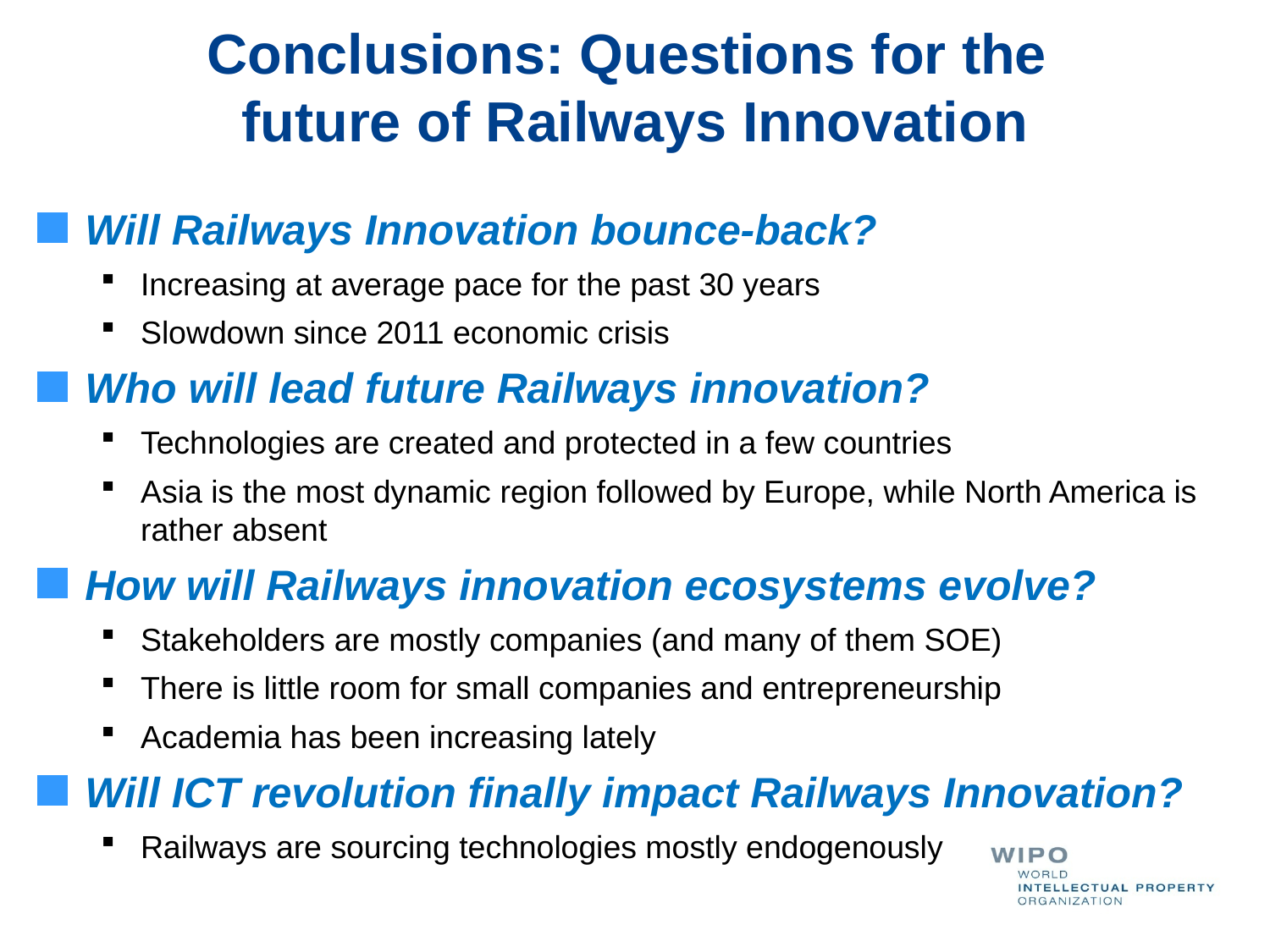

# Conclusions: Questions for the future of Railways Innovation
Will Railways Innovation bounce-back?
Increasing at average pace for the past 30 years
Slowdown since 2011 economic crisis
Who will lead future Railways innovation?
Technologies are created and protected in a few countries
Asia is the most dynamic region followed by Europe, while North America is rather absent
How will Railways innovation ecosystems evolve?
Stakeholders are mostly companies (and many of them SOE)
There is little room for small companies and entrepreneurship
Academia has been increasing lately
Will ICT revolution finally impact Railways Innovation?
Railways are sourcing technologies mostly endogenously